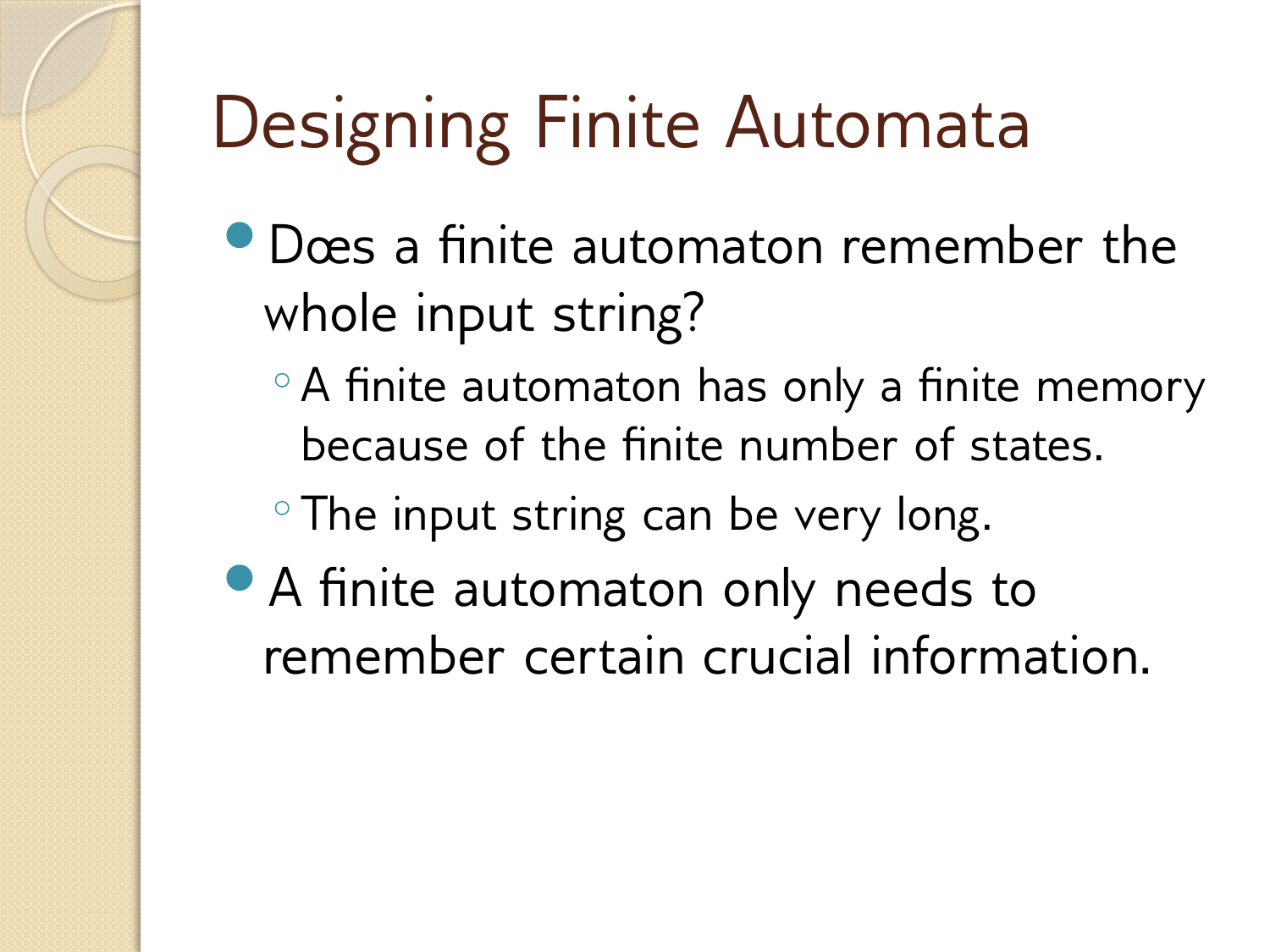

# Designing Finite Automata
Does a finite automaton remember the whole input string?
A finite automaton has only a finite memory because of the finite number of states.
The input string can be very long.
A finite automaton only needs to remember certain crucial information.